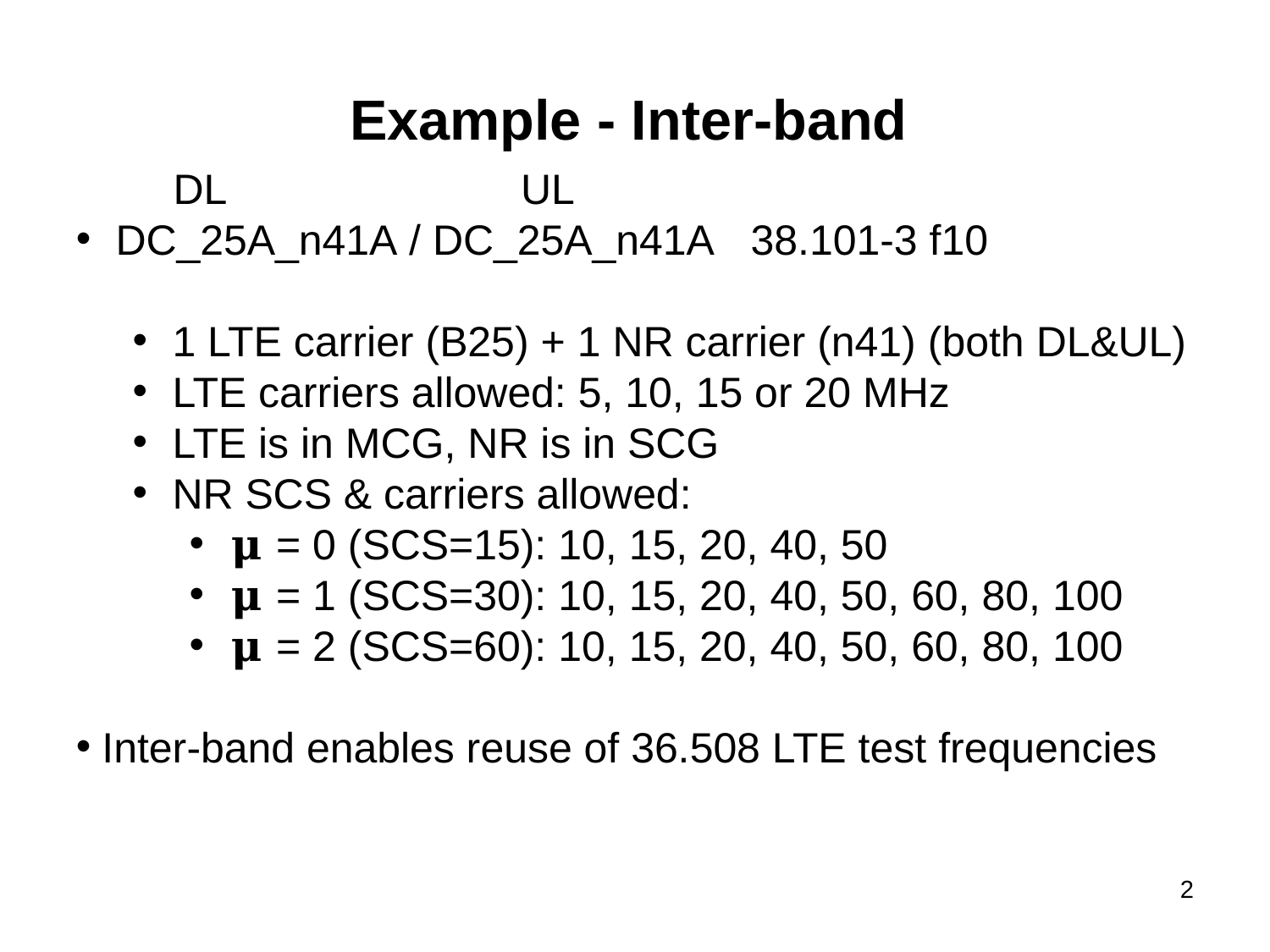

# Example - Inter-band
          DL                         UL
DC_25A_n41A / DC_25A_n41A	38.101-3 f10

1 LTE carrier (B25) + 1 NR carrier (n41) (both DL&UL)
LTE carriers allowed: 5, 10, 15 or 20 MHz
LTE is in MCG, NR is in SCG
NR SCS & carriers allowed:
𝛍 = 0 (SCS=15): 10, 15, 20, 40, 50
𝛍 = 1 (SCS=30): 10, 15, 20, 40, 50, 60, 80, 100
𝛍 = 2 (SCS=60): 10, 15, 20, 40, 50, 60, 80, 100

Inter-band enables reuse of 36.508 LTE test frequencies

2